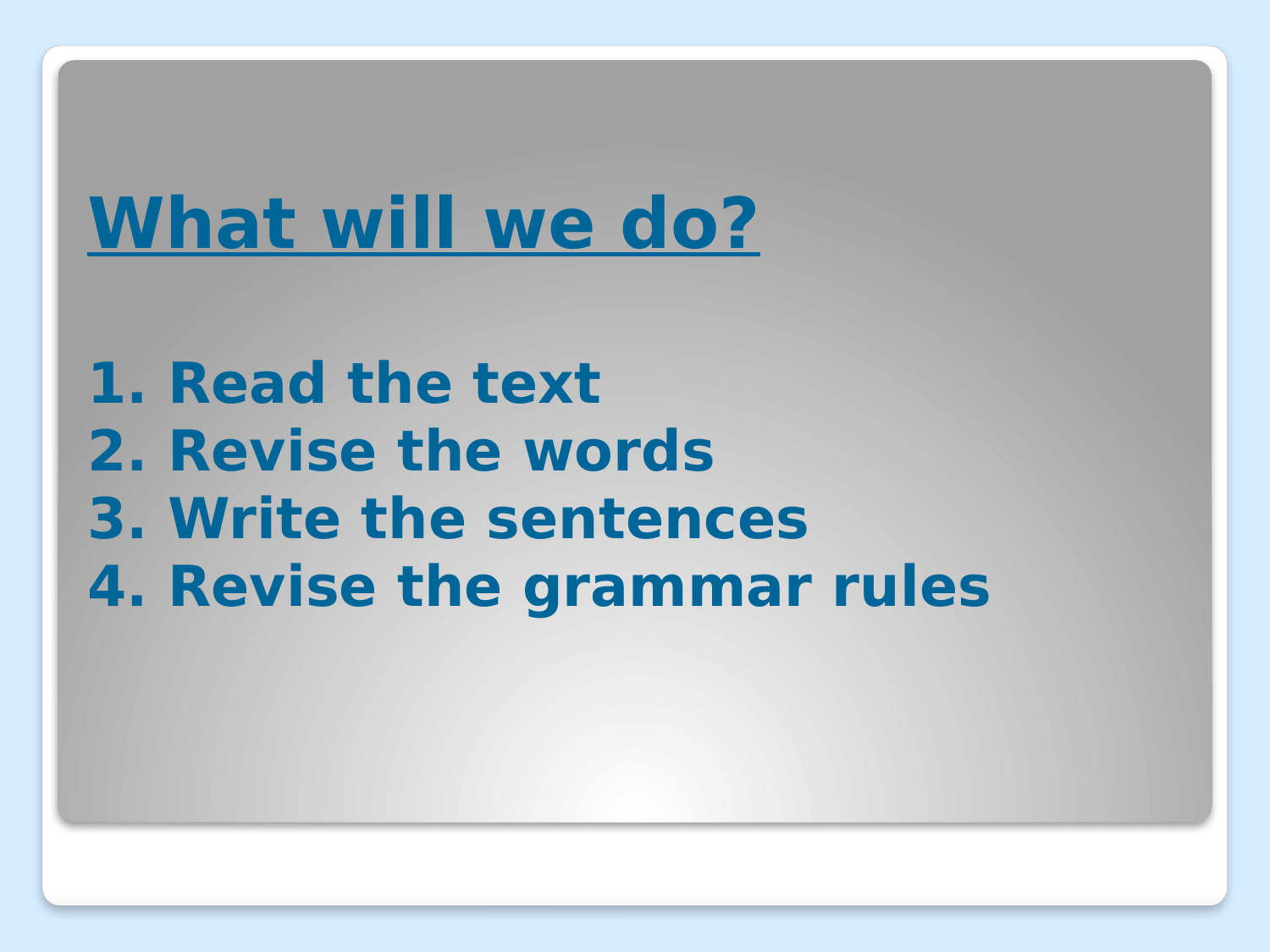

# What will we do? 1. Read the text 2. Revise the words 3. Write the sentences 4. Revise the grammar rules